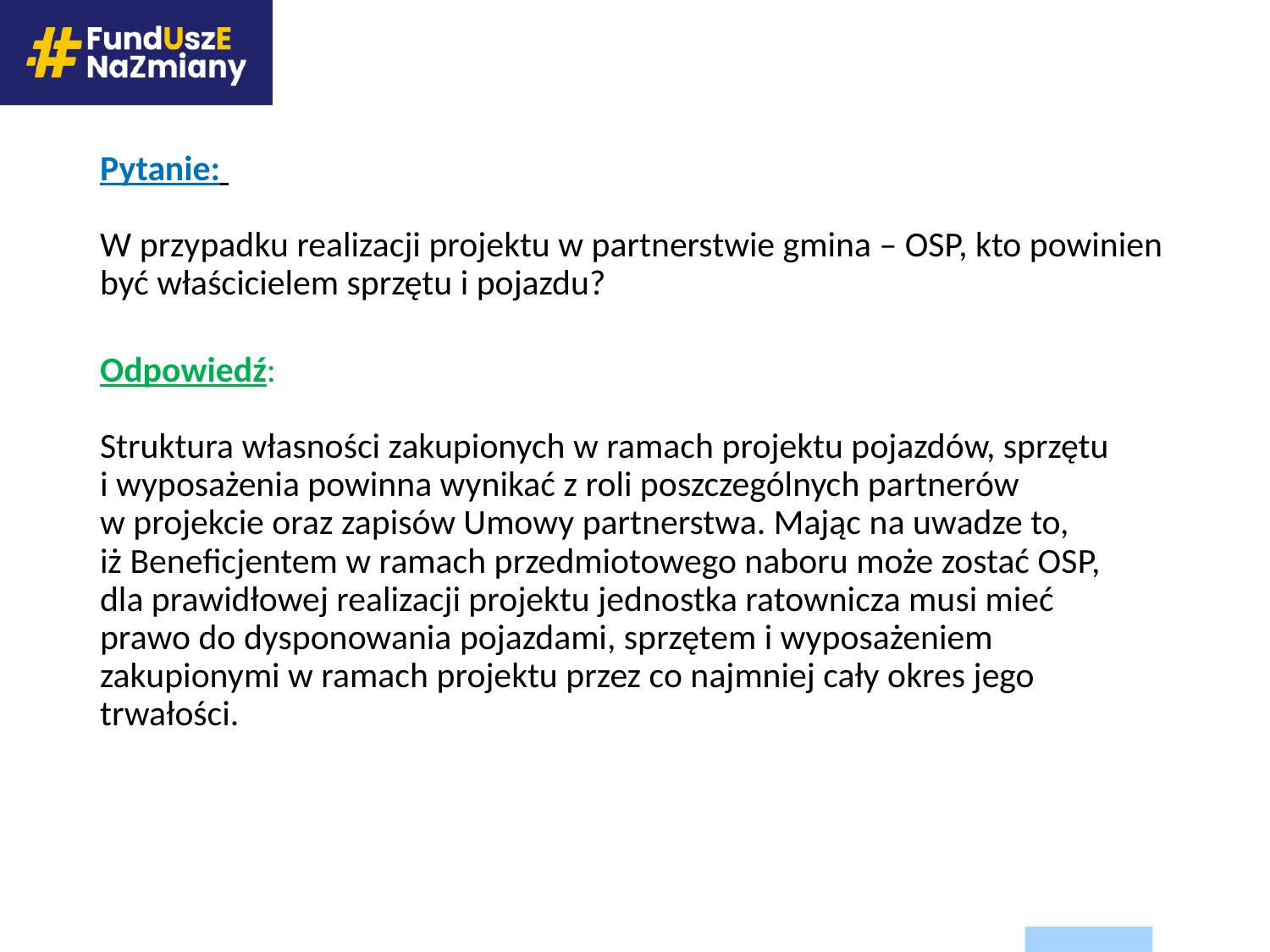

# Pytanie: W przypadku realizacji projektu w partnerstwie gmina – OSP, kto powinien być właścicielem sprzętu i pojazdu?

Odpowiedź:

Struktura własności zakupionych w ramach projektu pojazdów, sprzętu
i wyposażenia powinna wynikać z roli poszczególnych partnerów
w projekcie oraz zapisów Umowy partnerstwa. Mając na uwadze to,
iż Beneficjentem w ramach przedmiotowego naboru może zostać OSP,
dla prawidłowej realizacji projektu jednostka ratownicza musi mieć
prawo do dysponowania pojazdami, sprzętem i wyposażeniem zakupionymi w ramach projektu przez co najmniej cały okres jego trwałości.